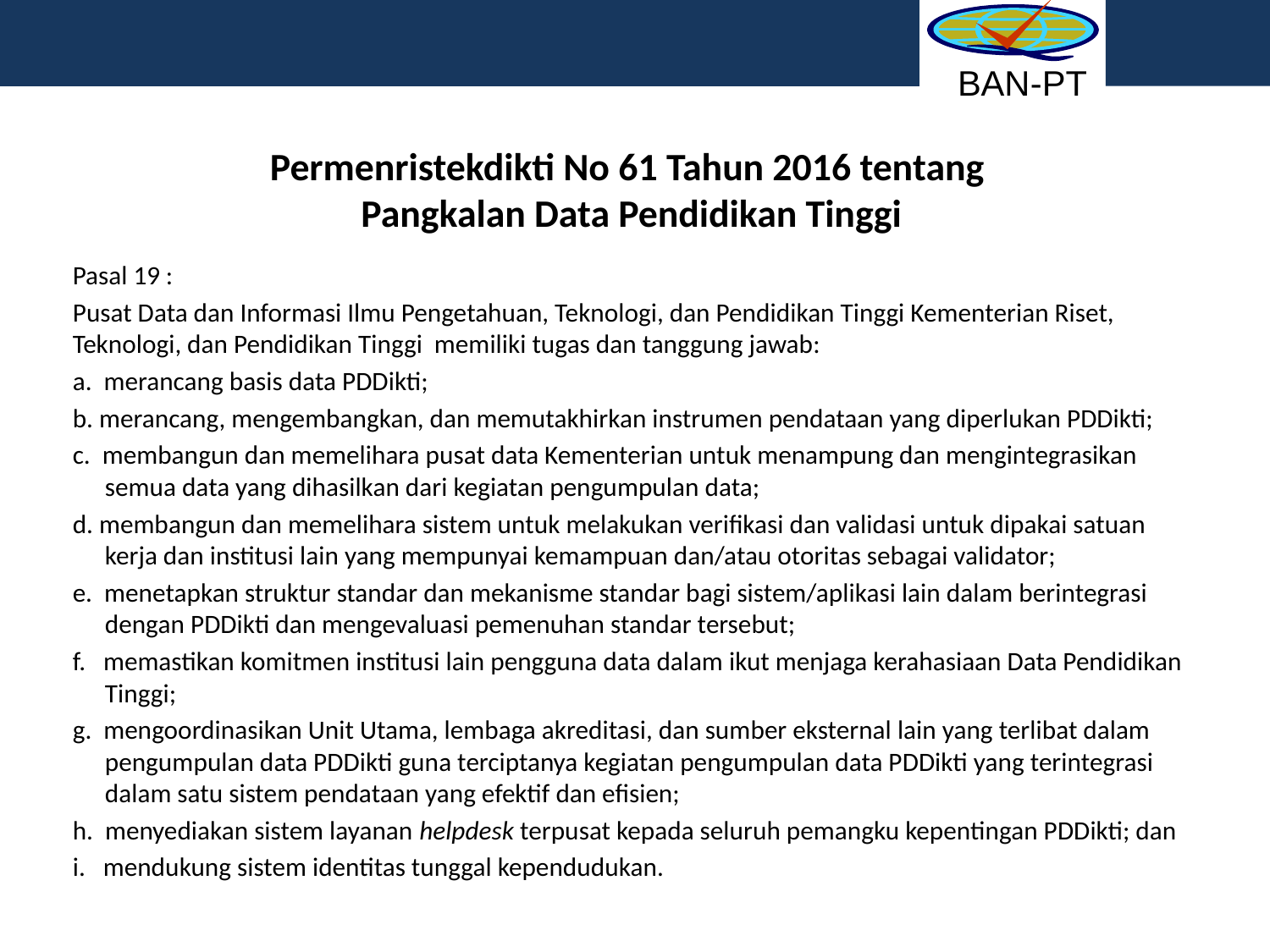

BAN-PT
# Permenristekdikti No 61 Tahun 2016 tentang Pangkalan Data Pendidikan Tinggi
Pasal 19 :
Pusat Data dan Informasi Ilmu Pengetahuan, Teknologi, dan Pendidikan Tinggi Kementerian Riset, Teknologi, dan Pendidikan Tinggi  memiliki tugas dan tanggung jawab:
a.  merancang basis data PDDikti;
b. merancang, mengembangkan, dan memutakhirkan instrumen pendataan yang diperlukan PDDikti;
c.  membangun dan memelihara pusat data Kementerian untuk menampung dan mengintegrasikan semua data yang dihasilkan dari kegiatan pengumpulan data;
d. membangun dan memelihara sistem untuk melakukan verifikasi dan validasi untuk dipakai satuan kerja dan institusi lain yang mempunyai kemampuan dan/atau otoritas sebagai validator;
e.  menetapkan struktur standar dan mekanisme standar bagi sistem/aplikasi lain dalam berintegrasi dengan PDDikti dan mengevaluasi pemenuhan standar tersebut;
f.   memastikan komitmen institusi lain pengguna data dalam ikut menjaga kerahasiaan Data Pendidikan Tinggi;
g.  mengoordinasikan Unit Utama, lembaga akreditasi, dan sumber eksternal lain yang terlibat dalam pengumpulan data PDDikti guna terciptanya kegiatan pengumpulan data PDDikti yang terintegrasi dalam satu sistem pendataan yang efektif dan efisien;
h.  menyediakan sistem layanan helpdesk terpusat kepada seluruh pemangku kepentingan PDDikti; dan
i.   mendukung sistem identitas tunggal kependudukan.